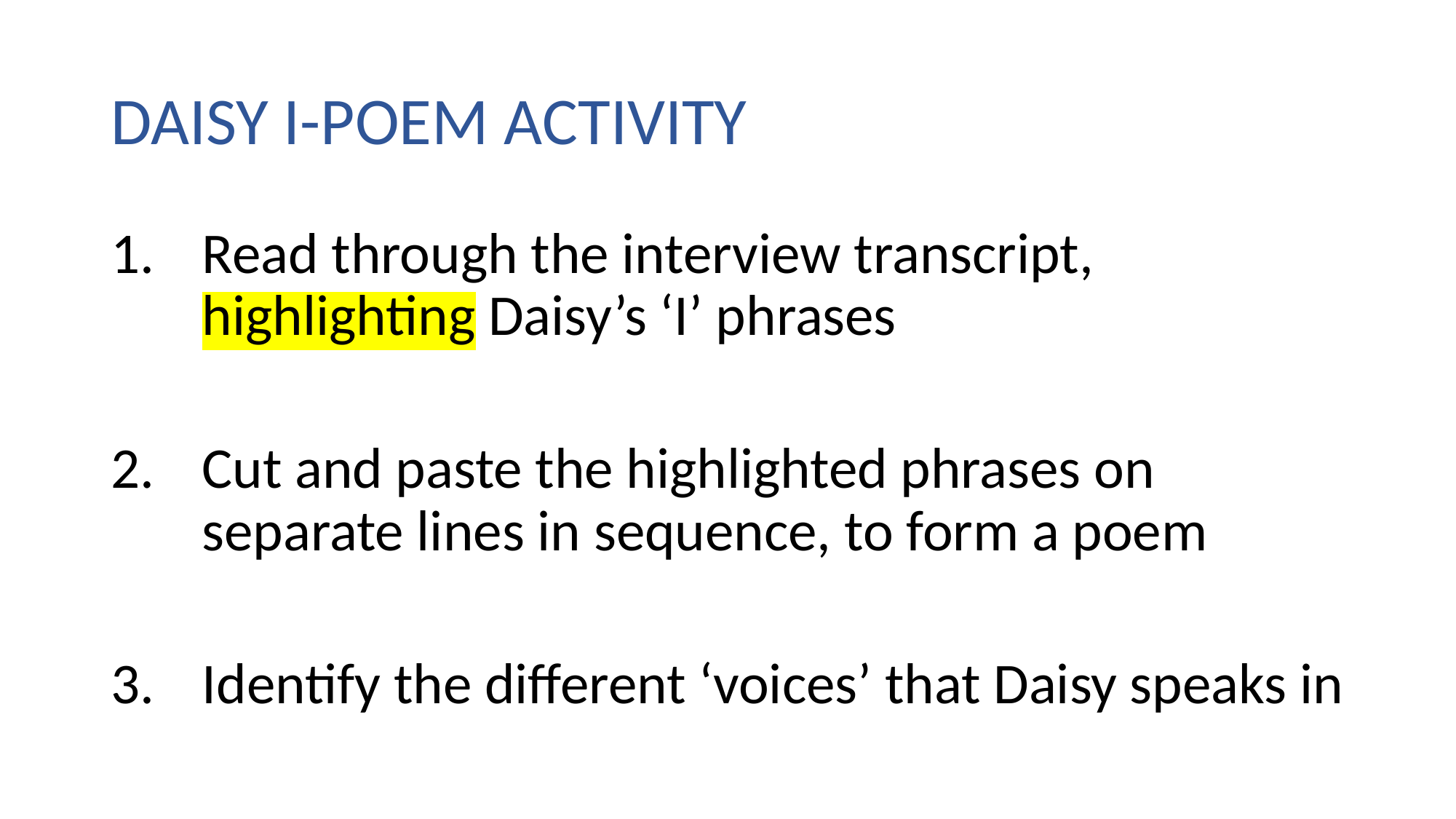

# DAISY I-POEM ACTIVITY
Read through the interview transcript, highlighting Daisy’s ‘I’ phrases

Cut and paste the highlighted phrases on separate lines in sequence, to form a poem

Identify the different ‘voices’ that Daisy speaks in